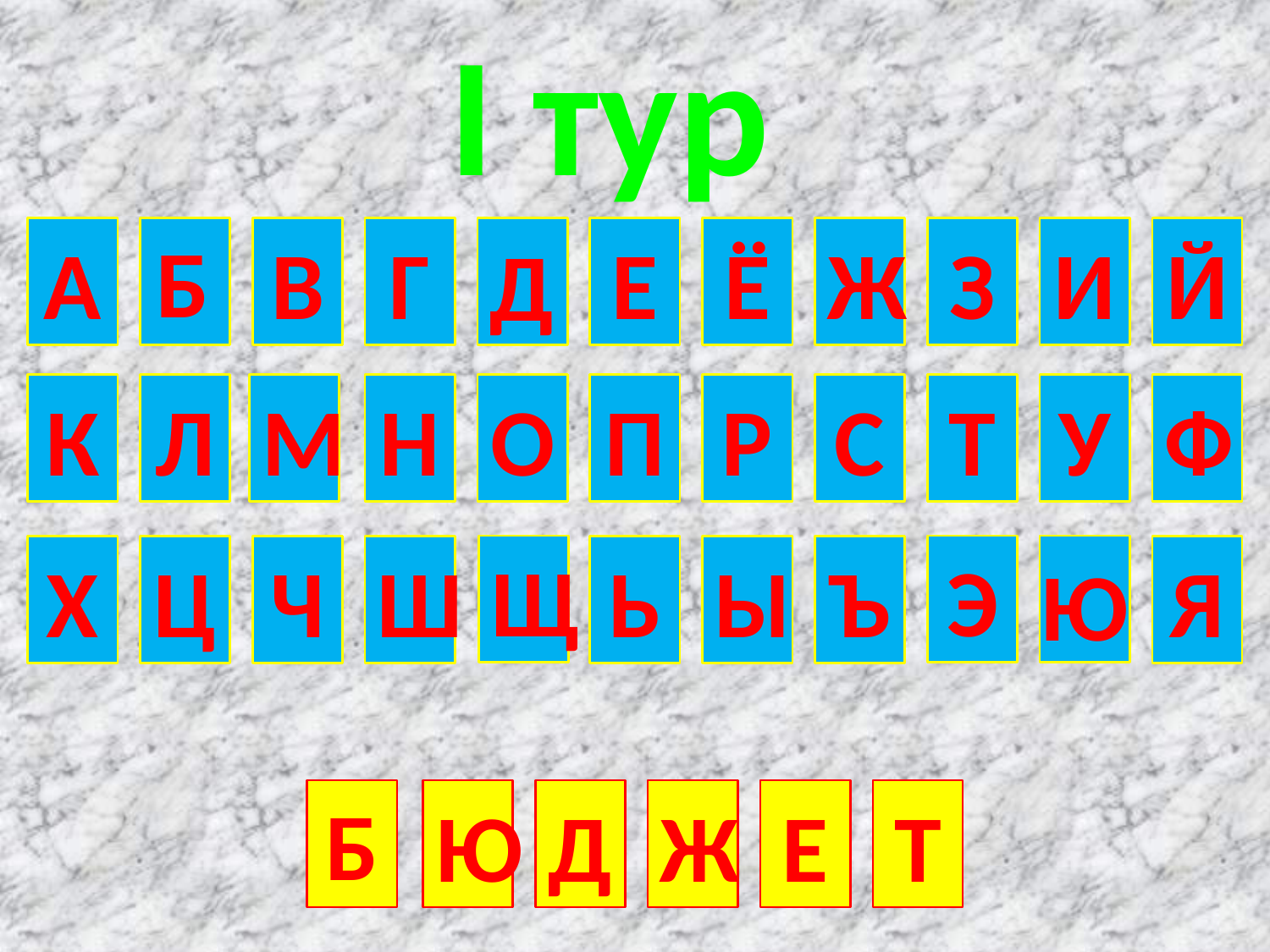

I тур
Б
А

В
Г

Е
Ё
Ж
З
И
Й
Д
К
Л
М
Н
О
П
Р
С
Т
У
Ф
Щ
Э

Х
Ц
Ч
Ш
Ь
Ы
Ъ
Я
Ю
Б

Ю
Д
Ж
Е
Т